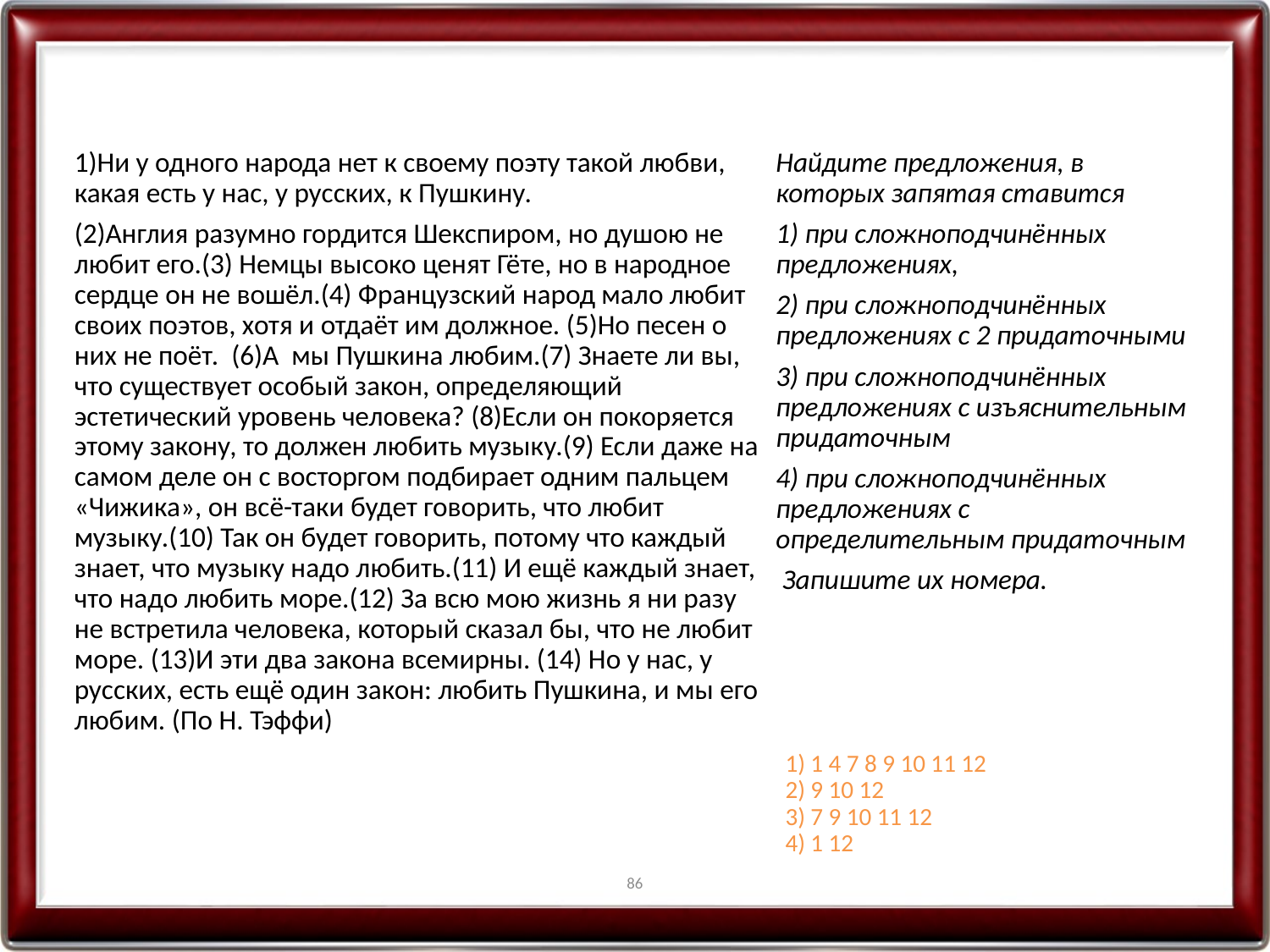

1)Ни у одного народа нет к своему поэту такой любви, какая есть у нас, у русских, к Пушкину.
(2)Англия разумно гордится Шекспиром, но душою не любит его.(3) Немцы высоко ценят Гёте, но в народное сердце он не вошёл.(4) Французский народ мало любит своих поэтов, хотя и отдаёт им должное. (5)Но песен о них не поёт.  (6)А  мы Пушкина любим.(7) Знаете ли вы, что существует особый закон, определяющий эстетический уровень человека? (8)Если он покоряется этому закону, то должен любить музыку.(9) Если даже на самом деле он с восторгом подбирает одним пальцем «Чижика», он всё-таки будет говорить, что любит музыку.(10) Так он будет говорить, потому что каждый знает, что музыку надо любить.(11) И ещё каждый знает, что надо любить море.(12) За всю мою жизнь я ни разу не встретила человека, который сказал бы, что не любит море. (13)И эти два закона всемирны. (14) Но у нас, у русских, есть ещё один закон: любить Пушкина, и мы его любим. (По Н. Тэффи)

Найдите предложения, в которых запятая ставится
1) при сложноподчинённых предложениях,
2) при сложноподчинённых предложениях с 2 придаточными
3) при сложноподчинённых предложениях с изъяснительным придаточным
4) при сложноподчинённых предложениях с определительным придаточным
 Запишите их номера.

1) 1 4 7 8 9 10 11 12
2) 9 10 12
3) 7 9 10 11 12
4) 1 12
86